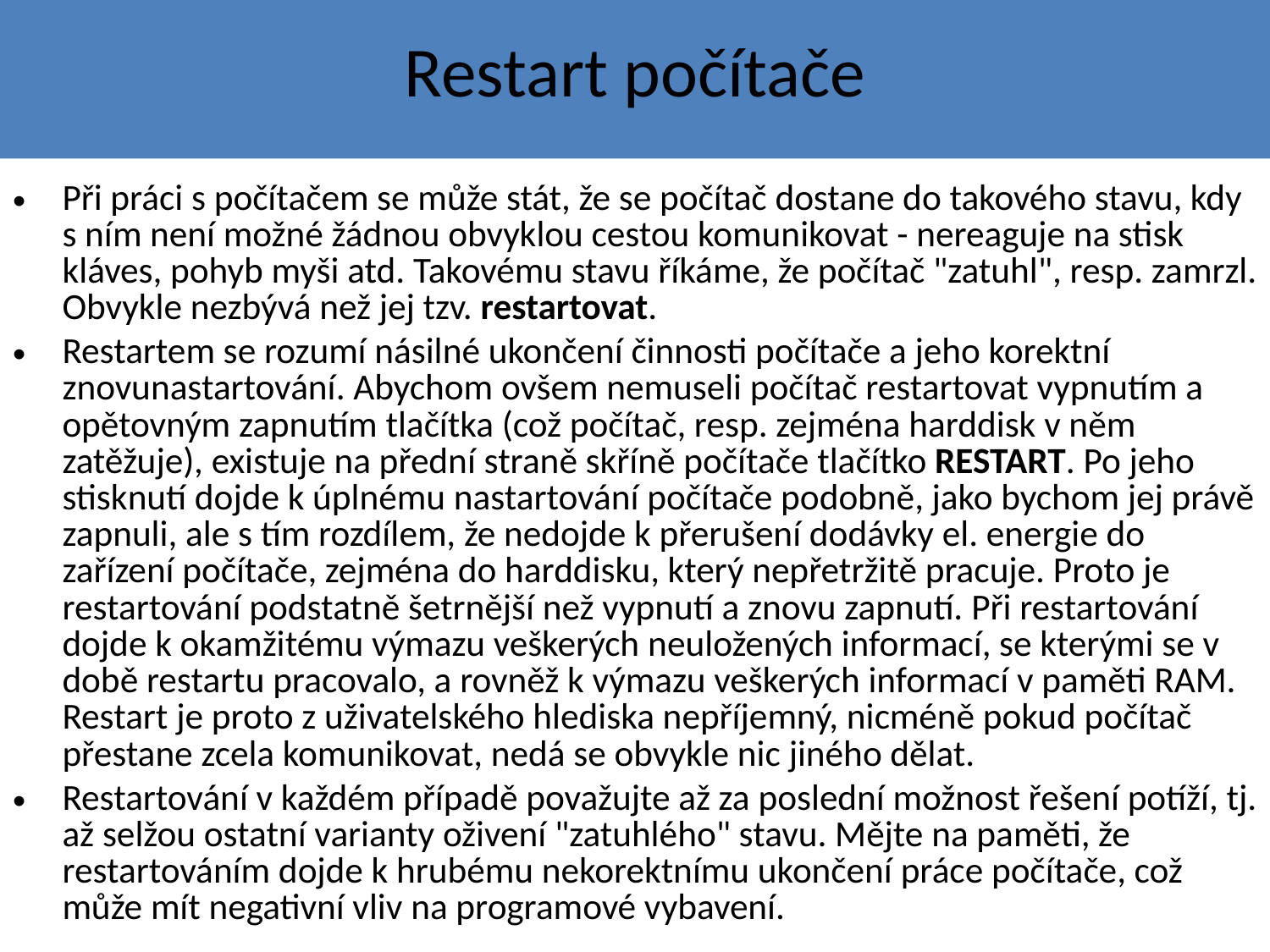

# Restart počítače
Při práci s počítačem se může stát, že se počítač dostane do takového stavu, kdy s ním není možné žádnou obvyklou cestou komunikovat - nereaguje na stisk kláves, pohyb myši atd. Takovému stavu říkáme, že počítač "zatuhl", resp. zamrzl. Obvykle nezbývá než jej tzv. restartovat.
Restartem se rozumí násilné ukončení činnosti počítače a jeho korektní znovunastartování. Abychom ovšem nemuseli počítač restartovat vypnutím a opětovným zapnutím tlačítka (což počítač, resp. zejména harddisk v něm zatěžuje), existuje na přední straně skříně počítače tlačítko RESTART. Po jeho stisknutí dojde k úplnému nastartování počítače podobně, jako bychom jej právě zapnuli, ale s tím rozdílem, že nedojde k přerušení dodávky el. energie do zařízení počítače, zejména do harddisku, který nepřetržitě pracuje. Proto je restartování podstatně šetrnější než vypnutí a znovu zapnutí. Při restartování dojde k okamžitému výmazu veškerých neuložených informací, se kterými se v době restartu pracovalo, a rovněž k výmazu veškerých informací v paměti RAM. Restart je proto z uživatelského hlediska nepříjemný, nicméně pokud počítač přestane zcela komunikovat, nedá se obvykle nic jiného dělat.
Restartování v každém případě považujte až za poslední možnost řešení potíží, tj. až selžou ostatní varianty oživení "zatuhlého" stavu. Mějte na paměti, že restartováním dojde k hrubému nekorektnímu ukončení práce počítače, což může mít negativní vliv na programové vybavení.